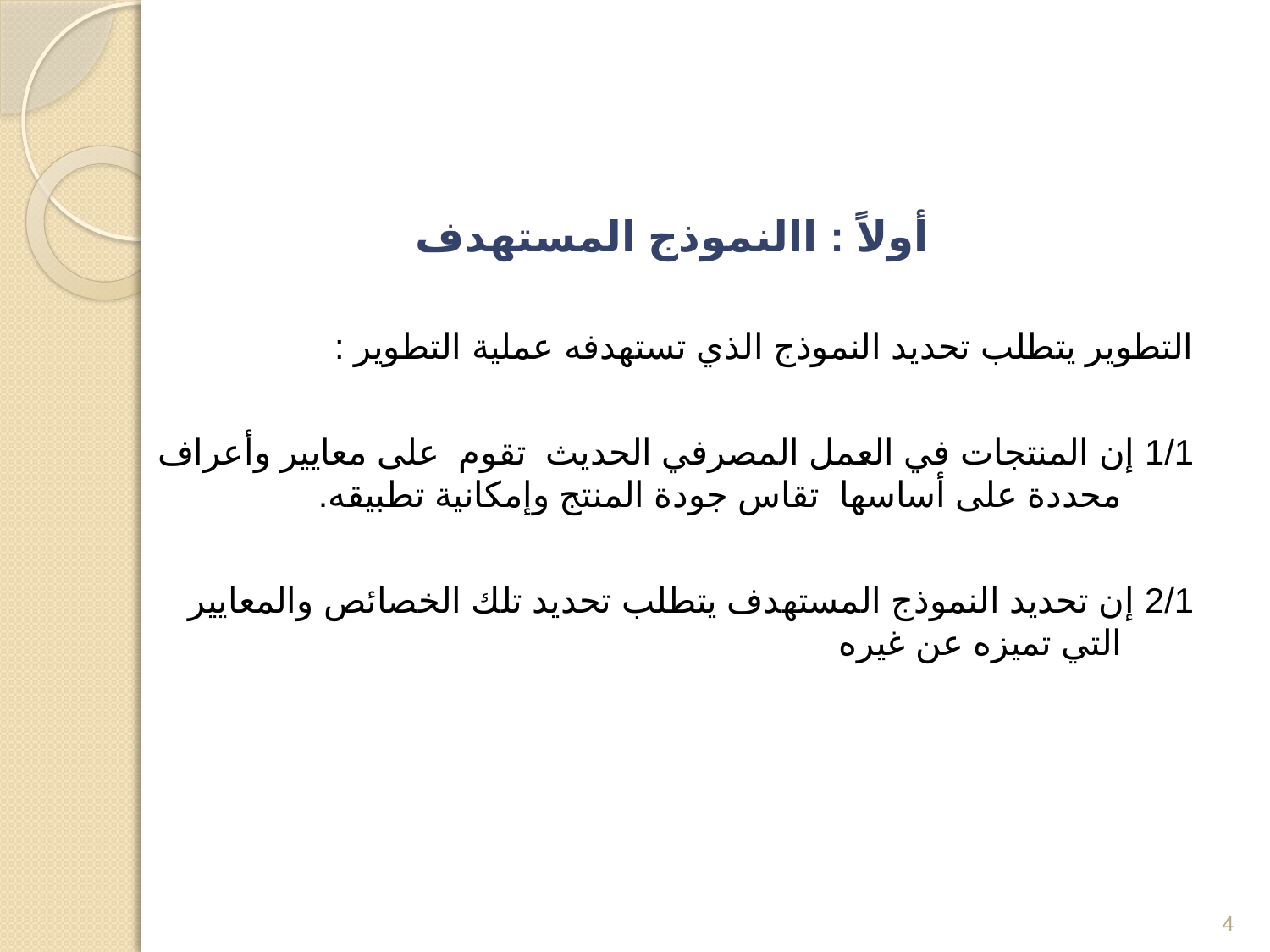

أولاً : االنموذج المستهدف

	التطوير يتطلب تحديد النموذج الذي تستهدفه عملية التطوير :

	1/1 إن المنتجات في العمل المصرفي الحديث  تقوم  على معايير وأعراف محددة على أساسها  تقاس جودة المنتج وإمكانية تطبيقه.

	2/1 إن تحديد النموذج المستهدف يتطلب تحديد تلك الخصائص والمعايير التي تميزه عن غيره

4